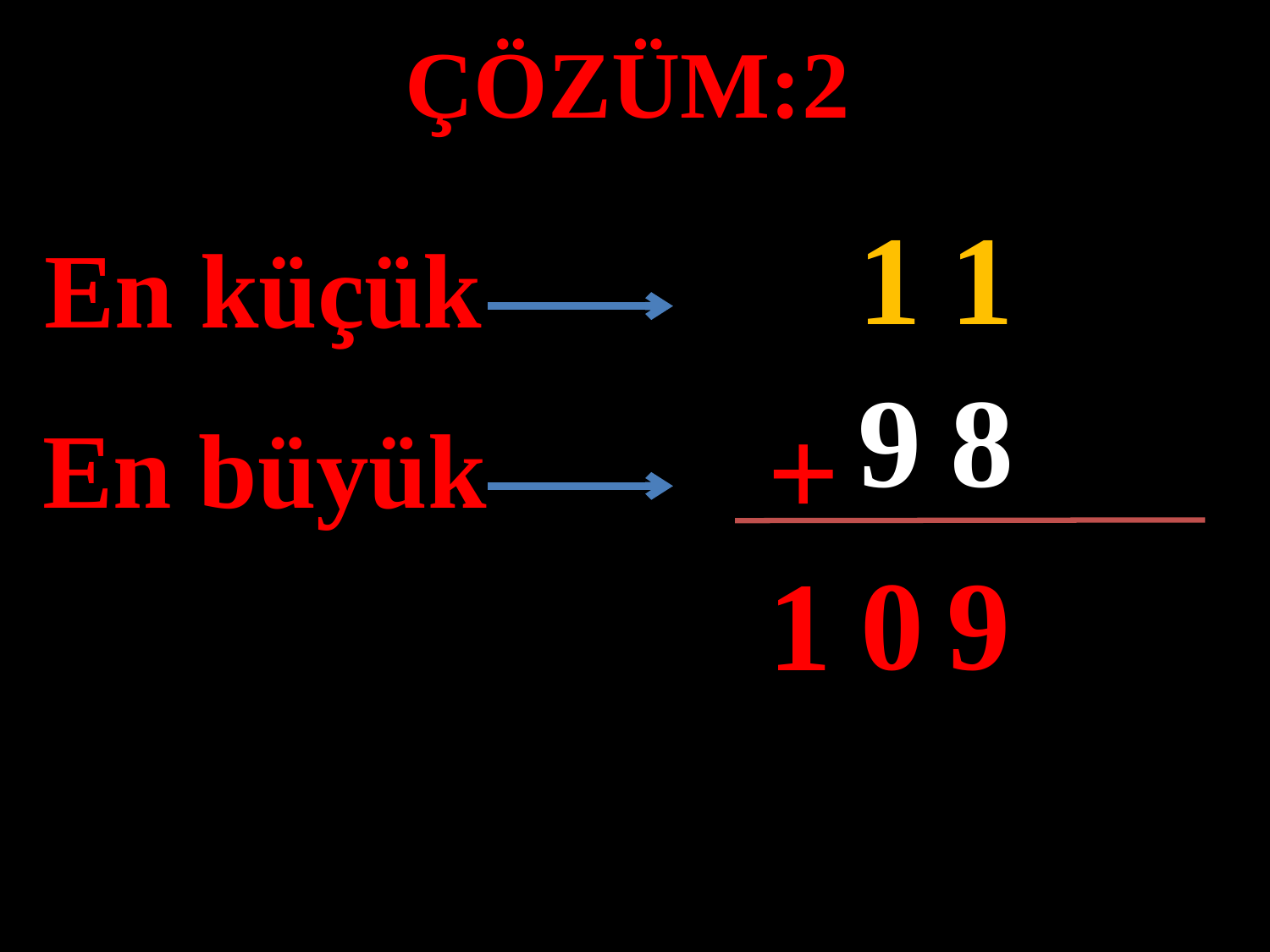

ÇÖZÜM:2
1
1
En küçük
#
8
9
+
En büyük
9
0
1